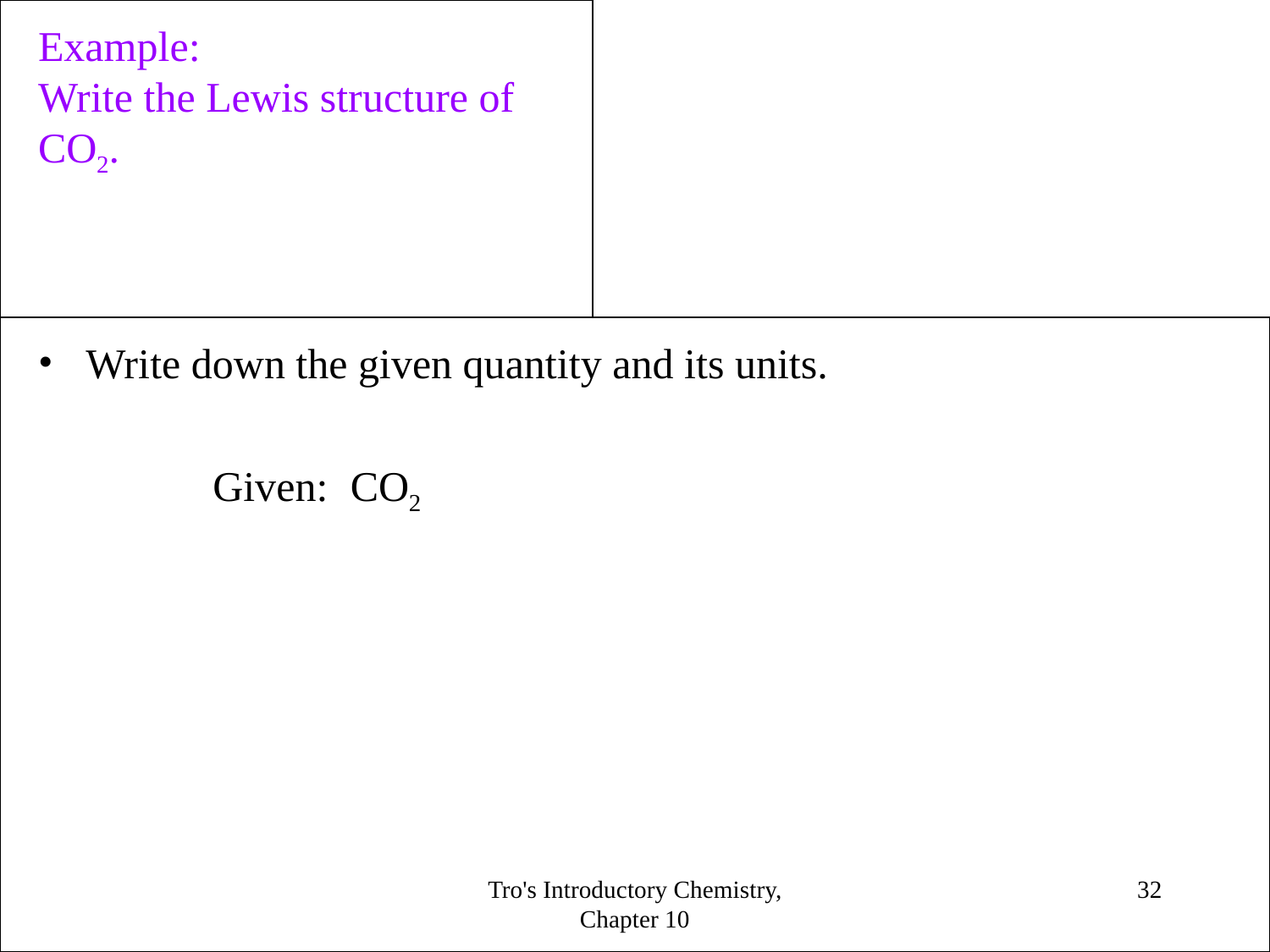

Example:
Write the Lewis structure of CO2.
Write down the given quantity and its units.

		Given: 	 CO2

Tro's Introductory Chemistry, Chapter 10
32